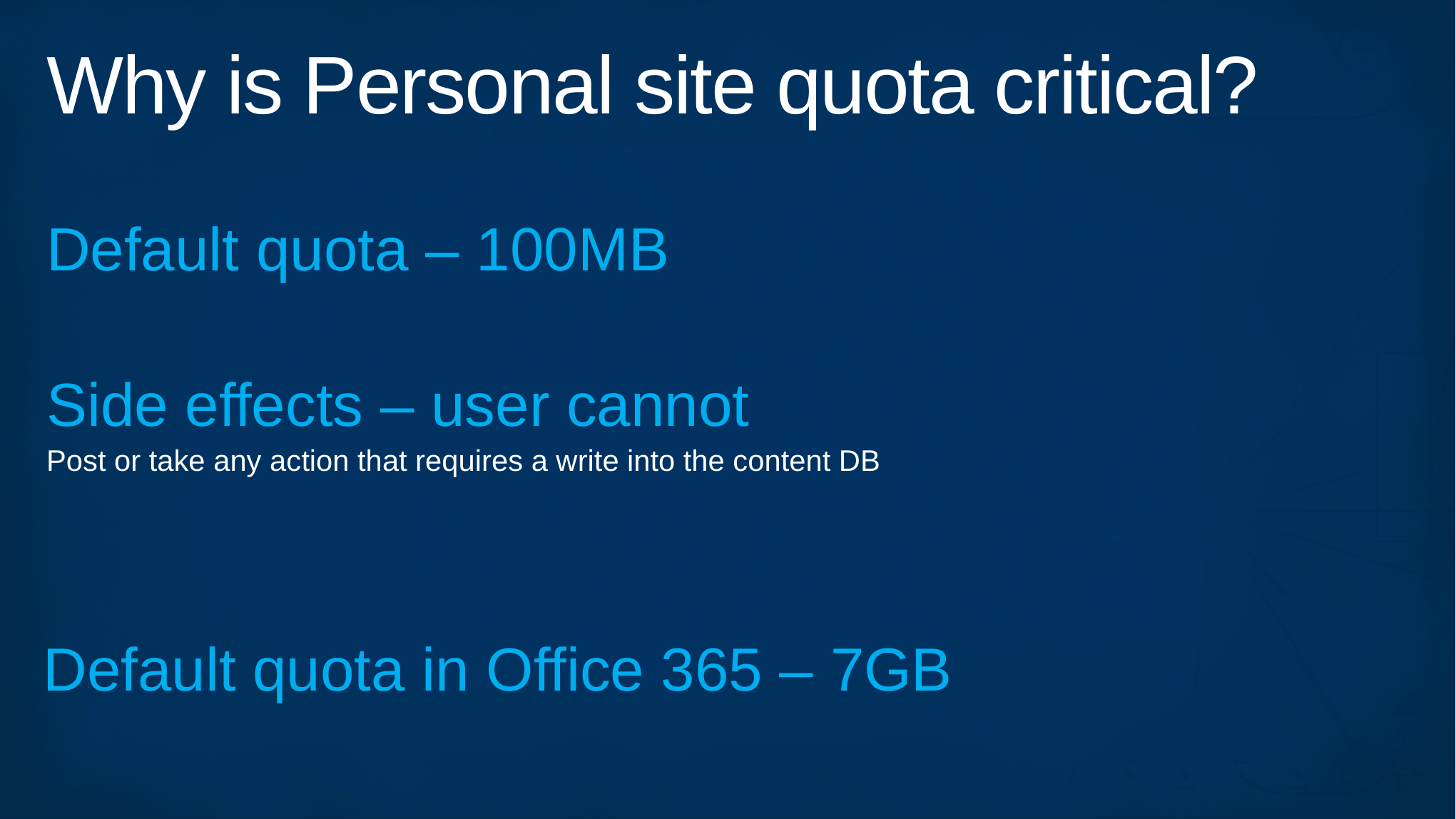

# Why is Personal site quota critical?
Default quota – 100MB

Side effects – user cannot
Post or take any action that requires a write into the content DB

Default quota in Office 365 – 7GB